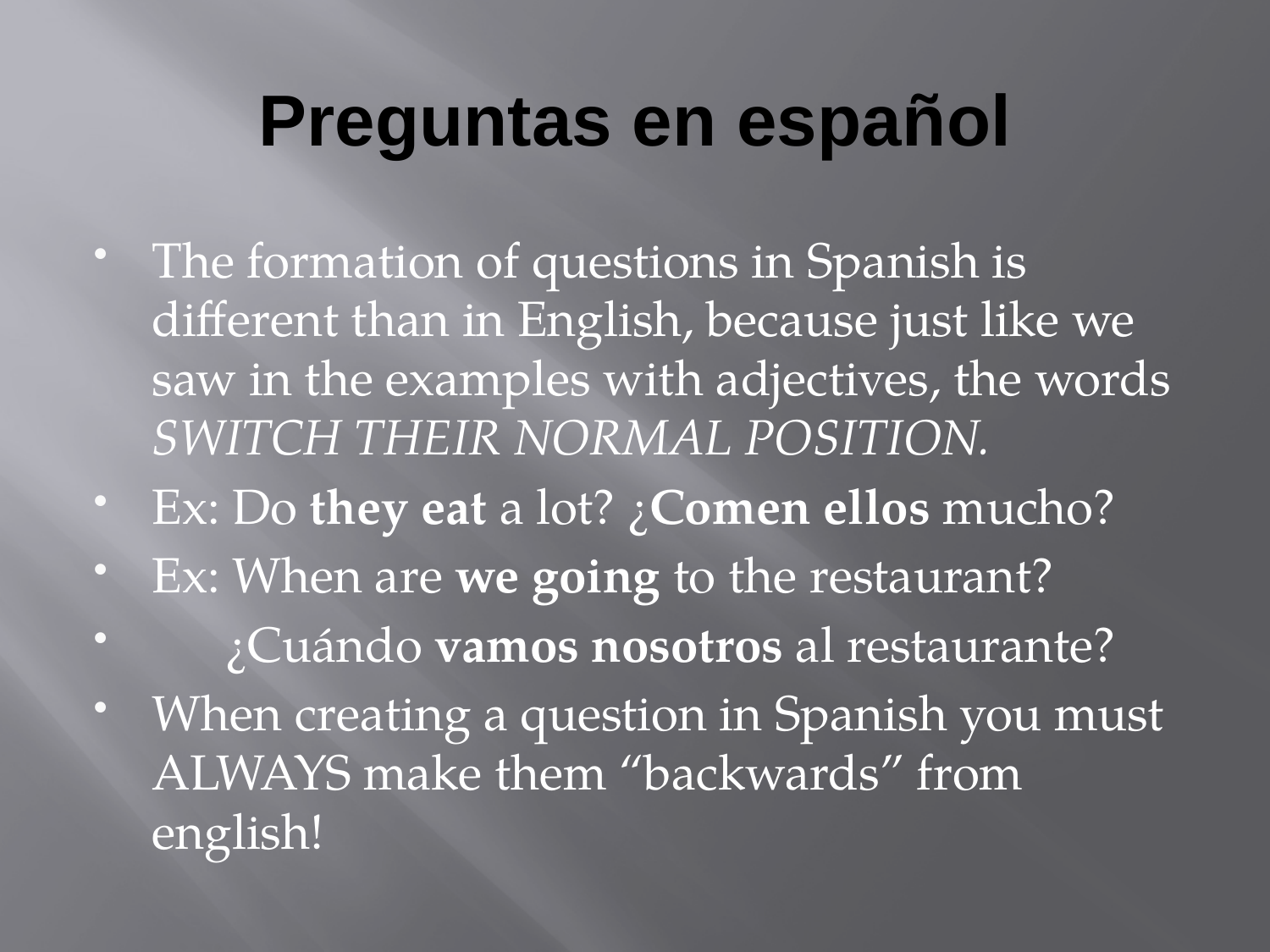

# Preguntas en español
The formation of questions in Spanish is different than in English, because just like we saw in the examples with adjectives, the words SWITCH THEIR NORMAL POSITION.
Ex: Do they eat a lot? ¿Comen ellos mucho?
Ex: When are we going to the restaurant?
      ¿Cuándo vamos nosotros al restaurante?
When creating a question in Spanish you must ALWAYS make them “backwards” from english!